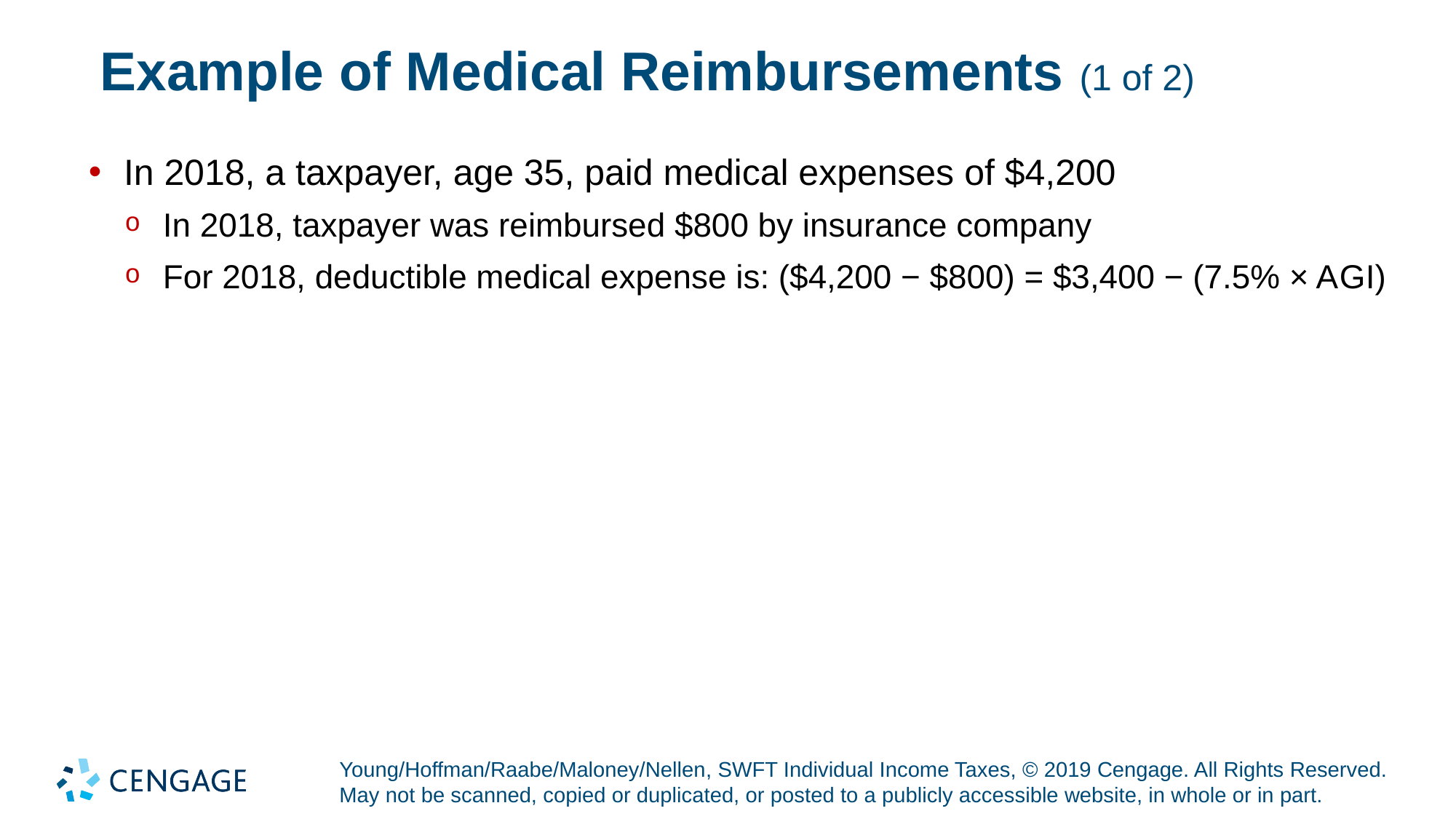

# Example of Medical Reimbursements (1 of 2)
In 2018, a taxpayer, age 35, paid medical expenses of $4,200
In 2018, taxpayer was reimbursed $800 by insurance company
For 2018, deductible medical expense is: ($4,200 − $800) = $3,400 − (7.5% × A G I)